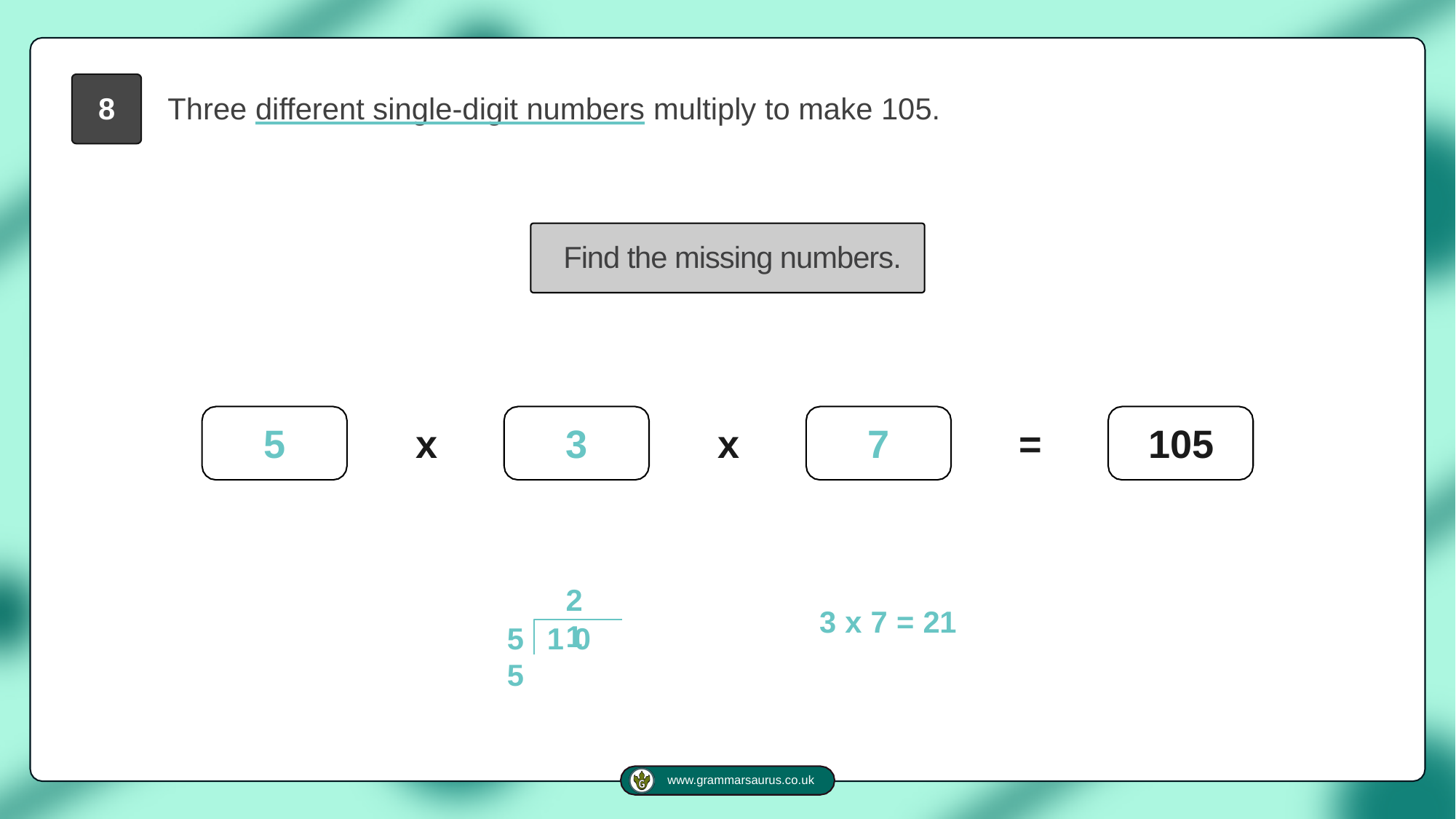

8	Three different single-digit numbers multiply to make 105.

Find the missing numbers.

5
x
3
x
7
=
105
2  1
3 x 7 = 21
5	1 0 5

www.grammarsaurus.co.uk